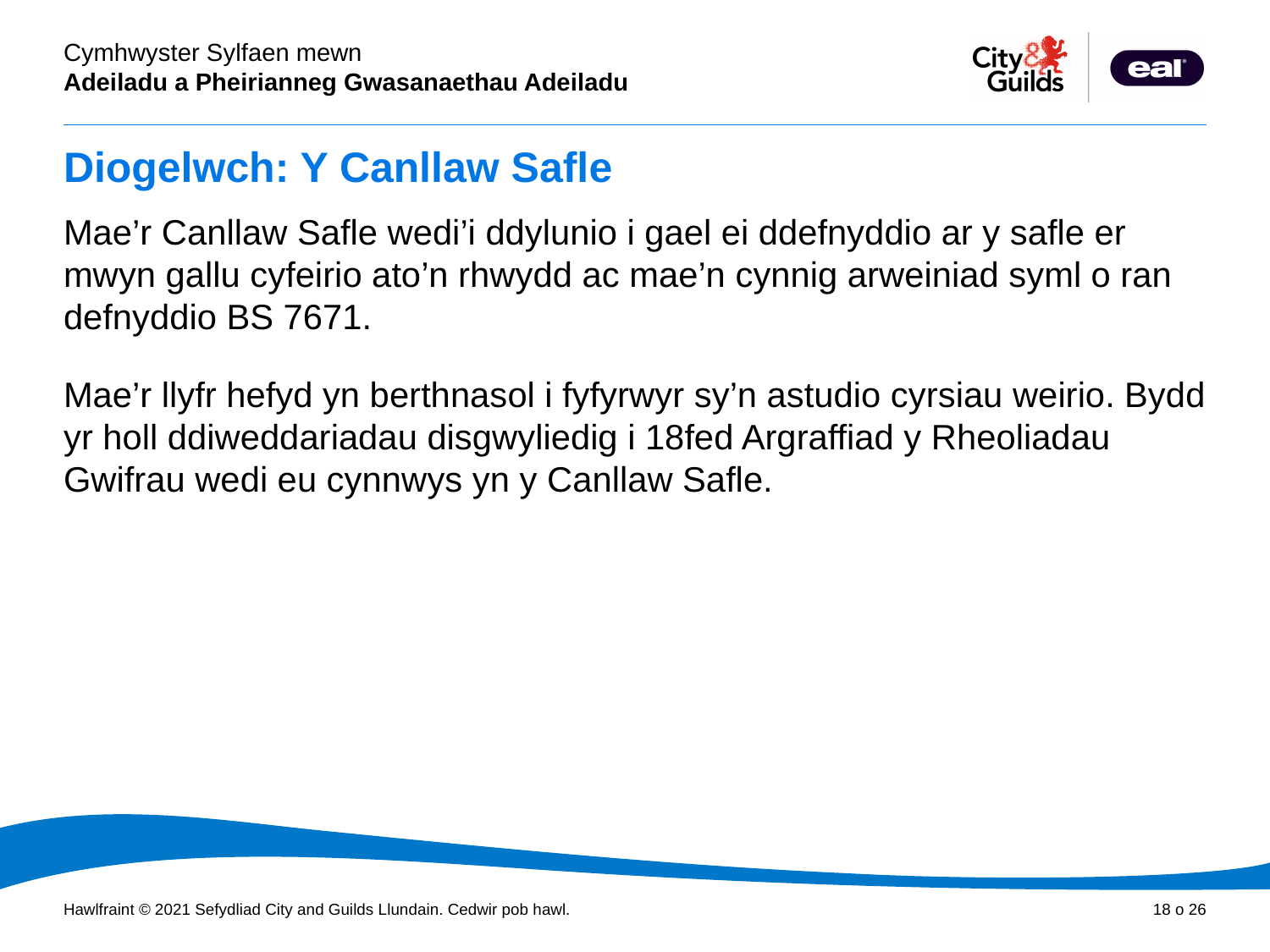

# Diogelwch: Y Canllaw Safle
Mae’r Canllaw Safle wedi’i ddylunio i gael ei ddefnyddio ar y safle er mwyn gallu cyfeirio ato’n rhwydd ac mae’n cynnig arweiniad syml o ran defnyddio BS 7671.
Mae’r llyfr hefyd yn berthnasol i fyfyrwyr sy’n astudio cyrsiau weirio. Bydd yr holl ddiweddariadau disgwyliedig i 18fed Argraffiad y Rheoliadau Gwifrau wedi eu cynnwys yn y Canllaw Safle.